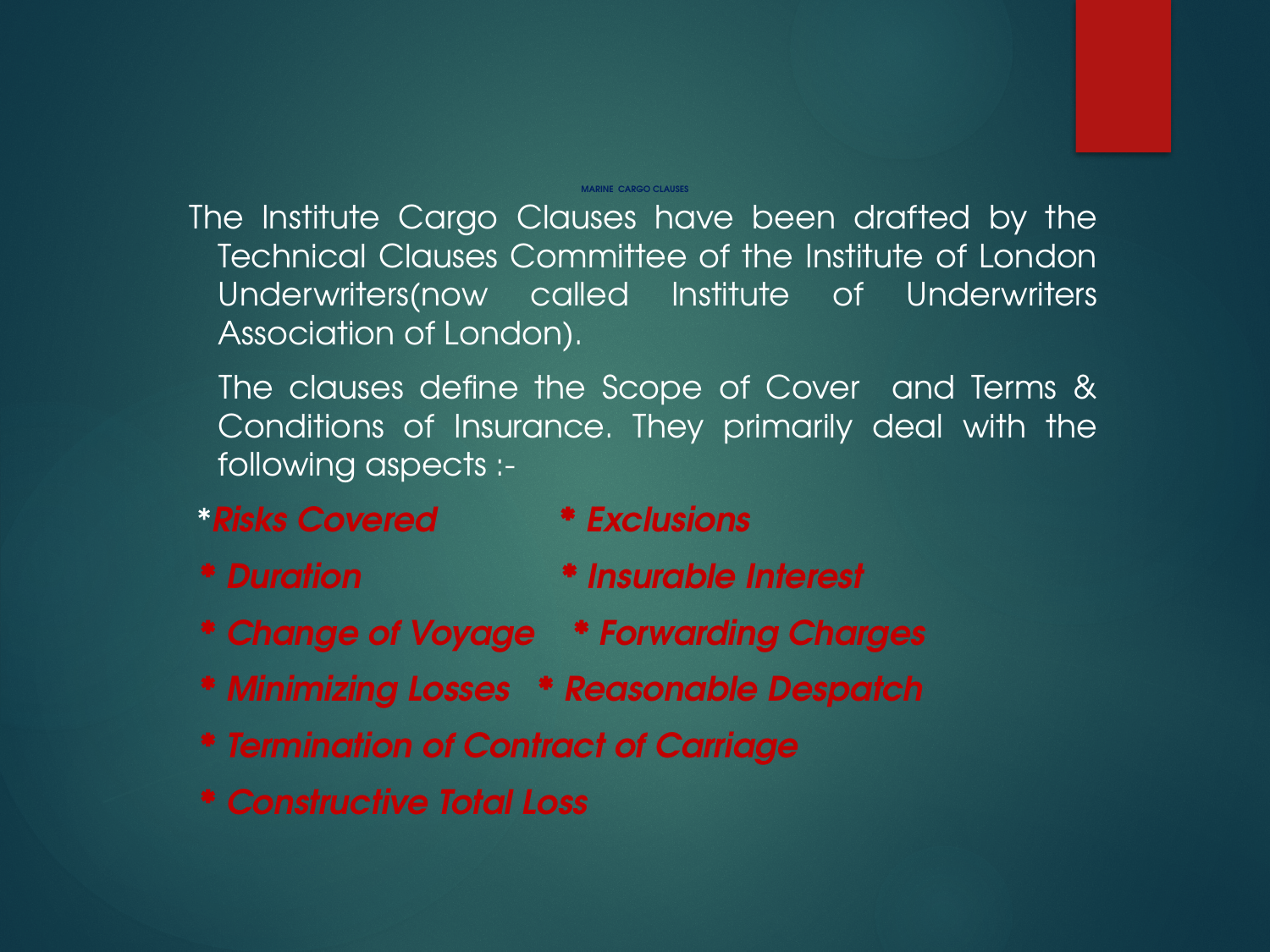

# MARINE  CARGO CLAUSES
 The Institute Cargo Clauses have been drafted by the Technical Clauses Committee of the Institute of London Underwriters(now called Institute of Underwriters Association of London).
   The clauses define the Scope of Cover  and Terms & Conditions of Insurance. They primarily deal with the following aspects :-
   *Risks Covered             * Exclusions
   * Duration                     * Insurable Interest
   * Change of Voyage    * Forwarding Charges
   * Minimizing Losses   * Reasonable Despatch
   * Termination of Contract of Carriage
   * Constructive Total Loss